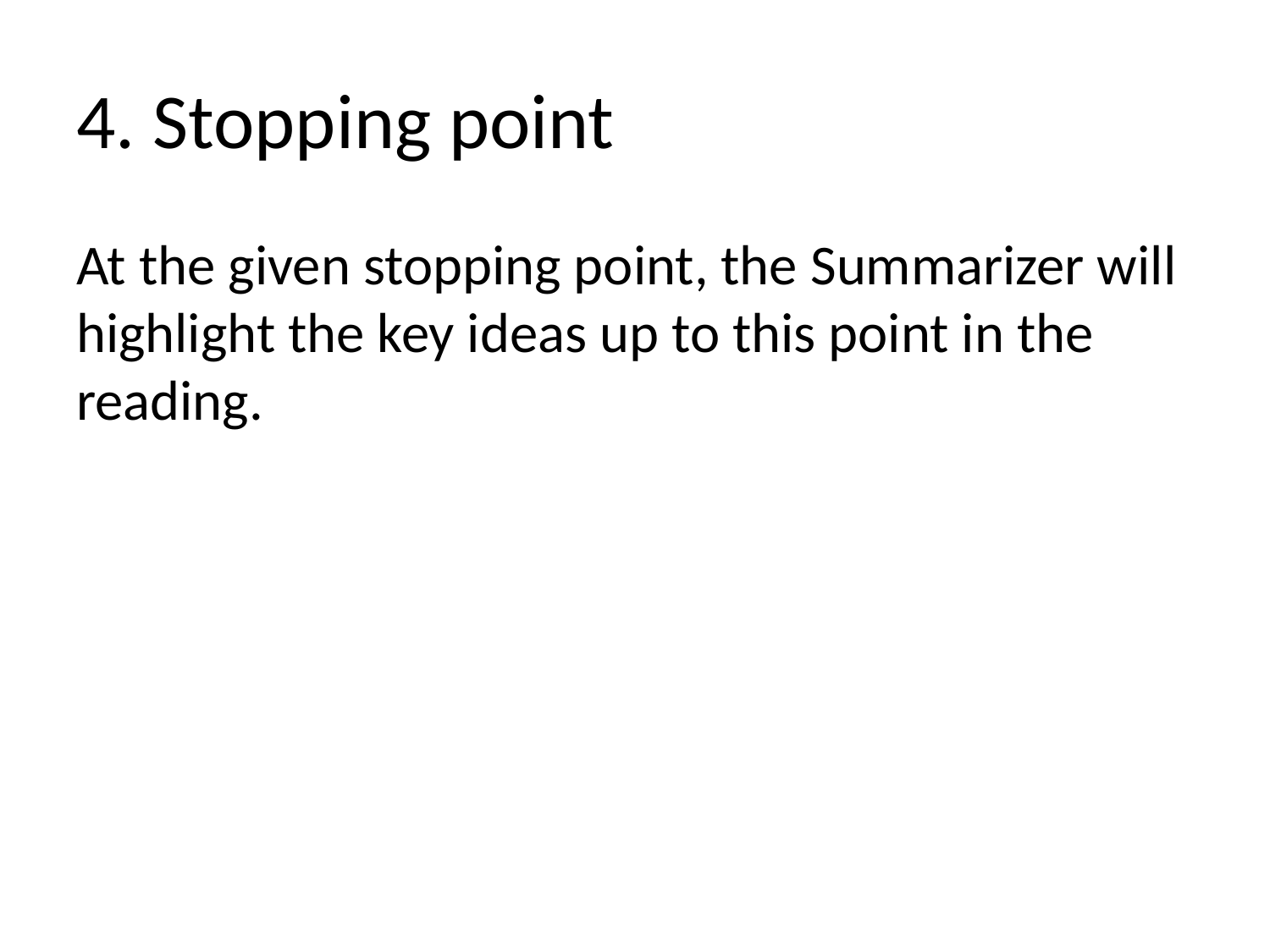

# 4. Stopping point
At the given stopping point, the Summarizer will highlight the key ideas up to this point in the reading.